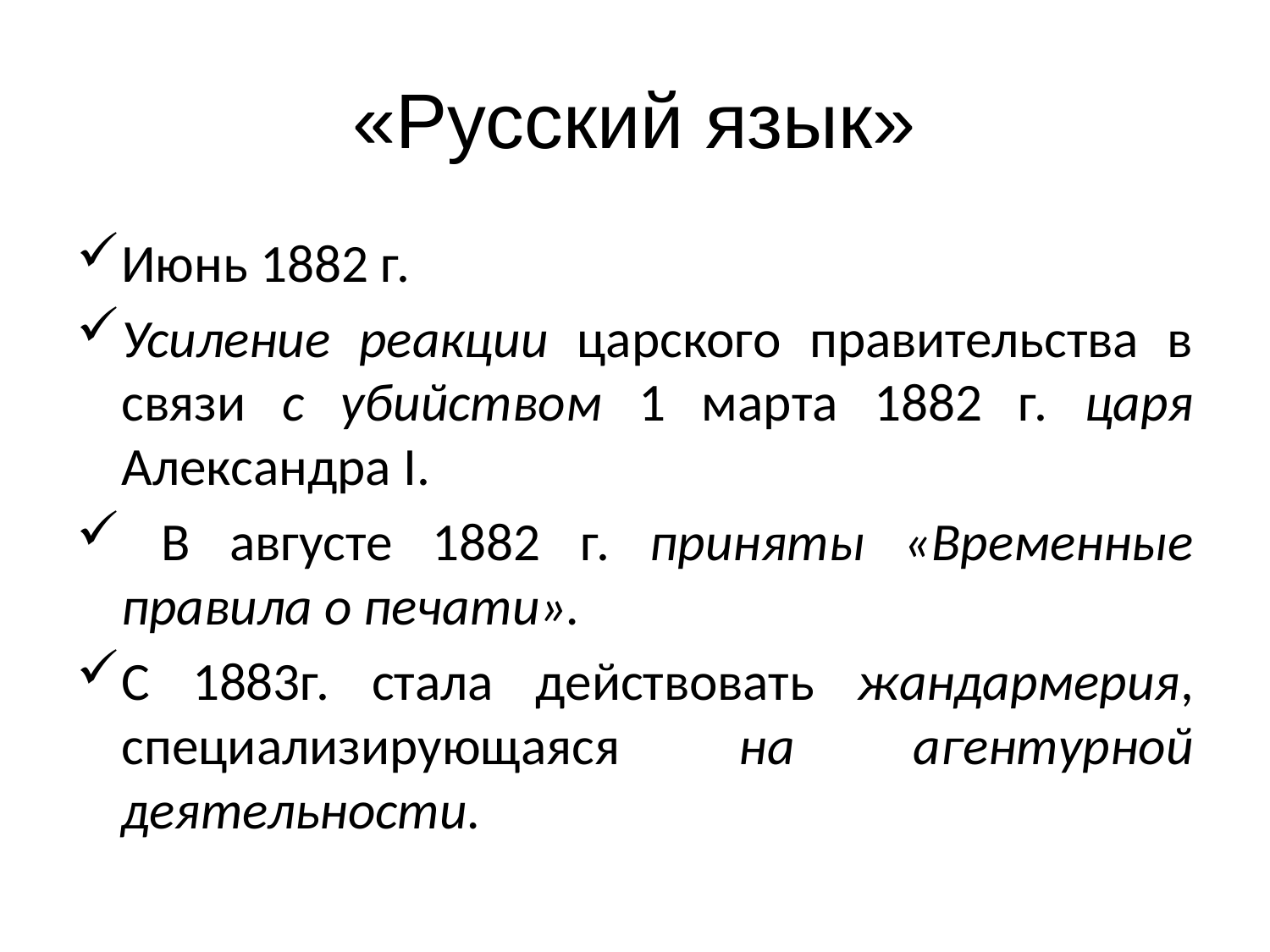

# «Русский язык»
Июнь 1882 г.
Усиление реакции царского правительства в связи с убийством 1 марта 1882 г. царя Александра I.
 В августе 1882 г. приняты «Временные правила о печати».
С 1883г. стала действовать жандармерия, специализирующаяся на агентурной деятельности.